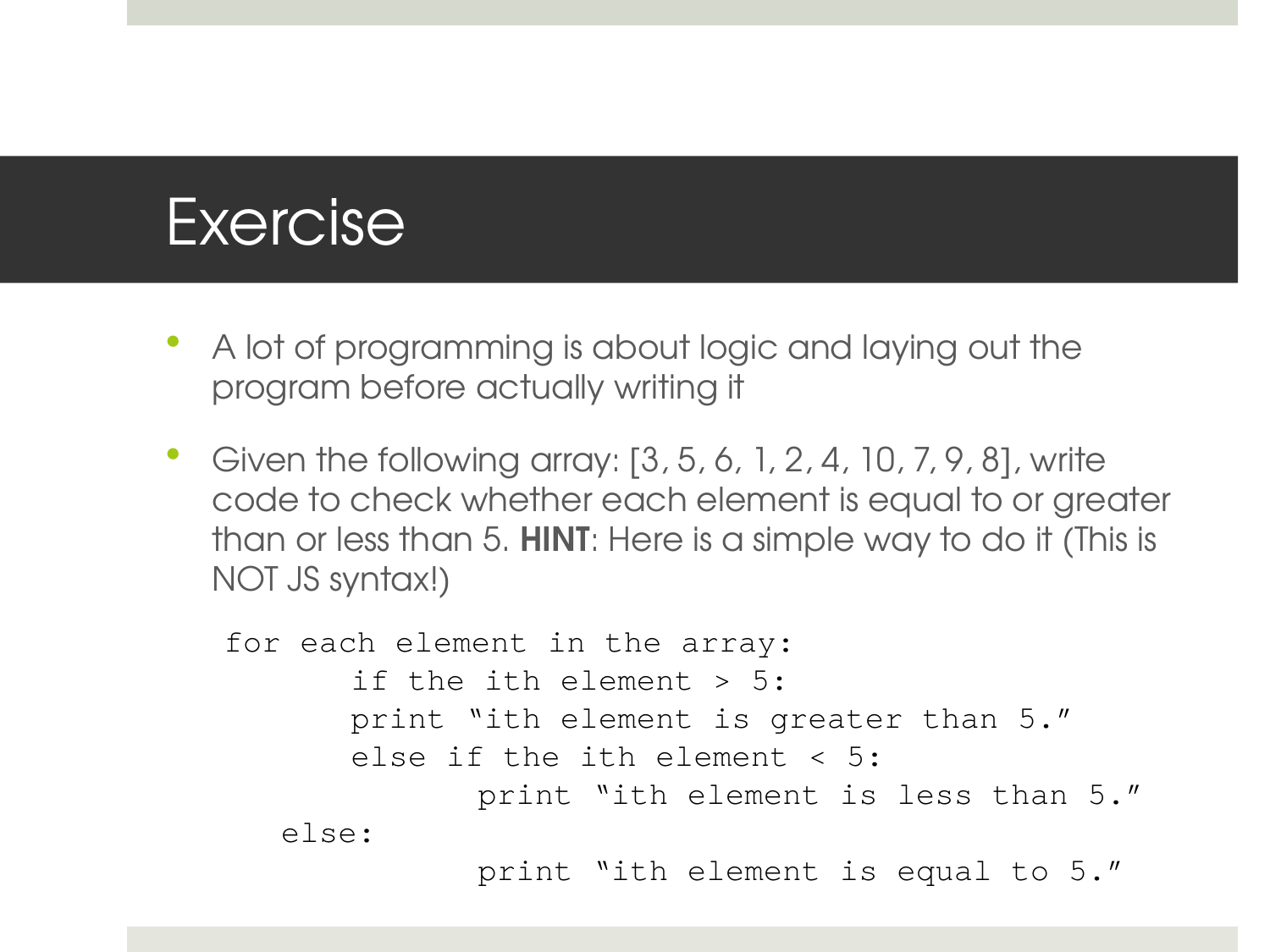

# Exercise
A lot of programming is about logic and laying out the program before actually writing it
Given the following array: [3, 5, 6, 1, 2, 4, 10, 7, 9, 8], write code to check whether each element is equal to or greater than or less than 5. HINT: Here is a simple way to do it (This is NOT JS syntax!)

for each element in the array:
	if the ith element > 5:
    	print “ith element is greater than 5.”
	else if the ith element < 5:
		print “ith element is less than 5.”
   else:
   		print “ith element is equal to 5.”